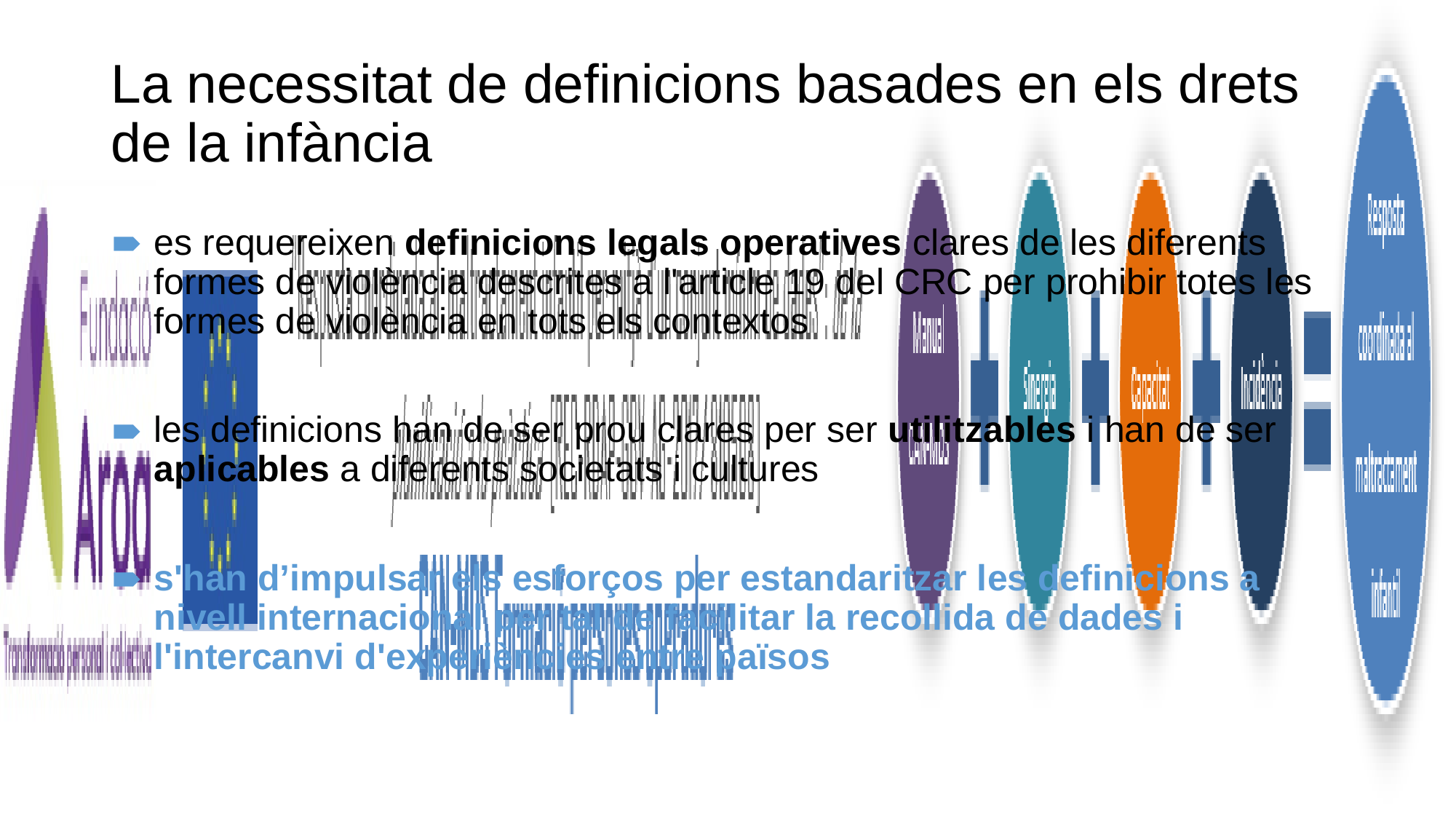

# La necessitat de definicions basades en els drets de la infància
es requereixen definicions legals operatives clares de les diferents formes de violència descrites a l'article 19 del CRC per prohibir totes les formes de violència en tots els contextos

les definicions han de ser prou clares per ser utilitzables i han de ser aplicables a diferents societats i cultures

s'han d’impulsar els esforços per estandaritzar les definicions a nivell internacional per tal de facilitar la recollida de dades i l'intercanvi d'experiències entre països